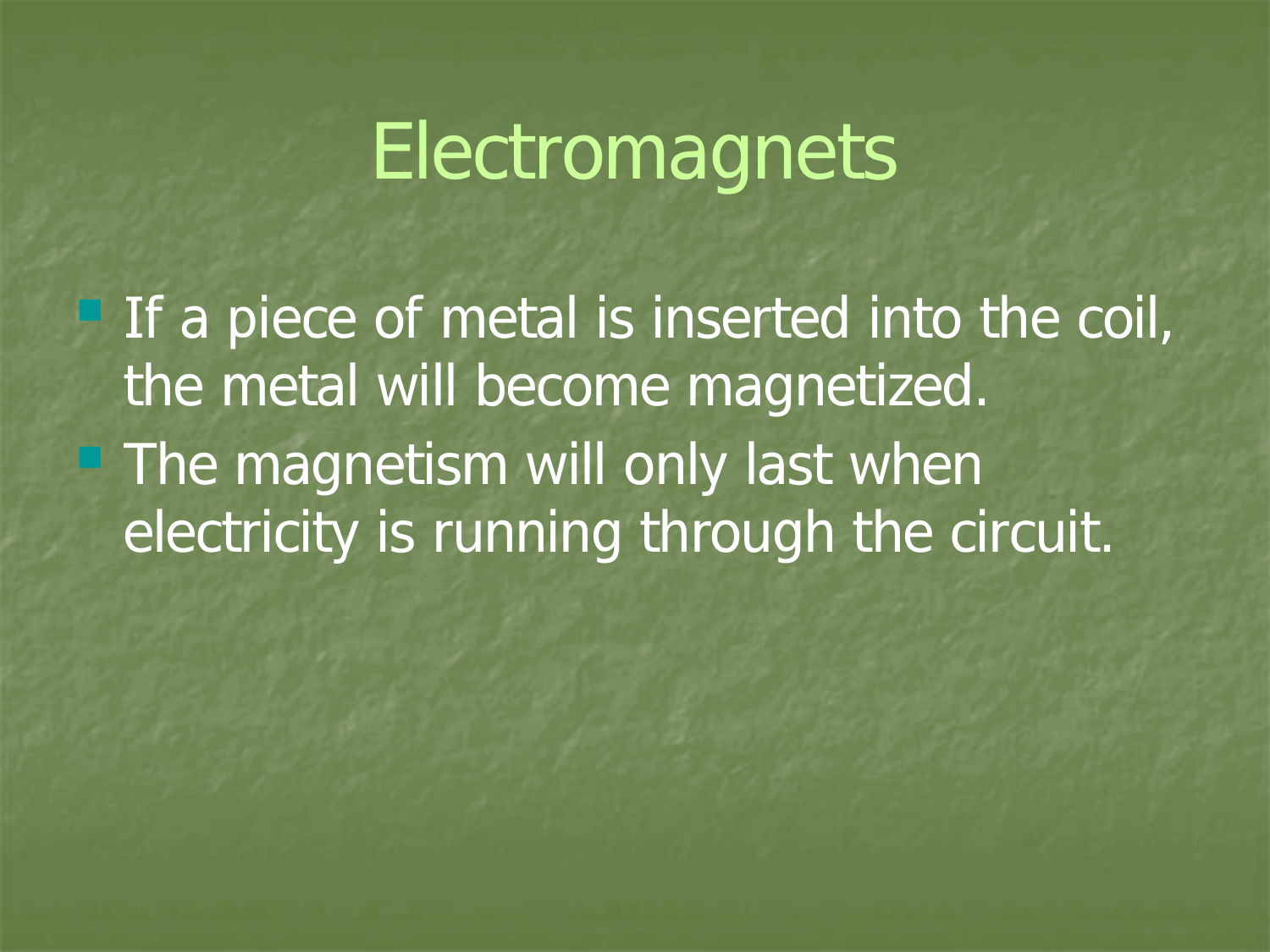

# Electromagnets
If a piece of metal is inserted into the coil, the metal will become magnetized.
The magnetism will only last when electricity is running through the circuit.